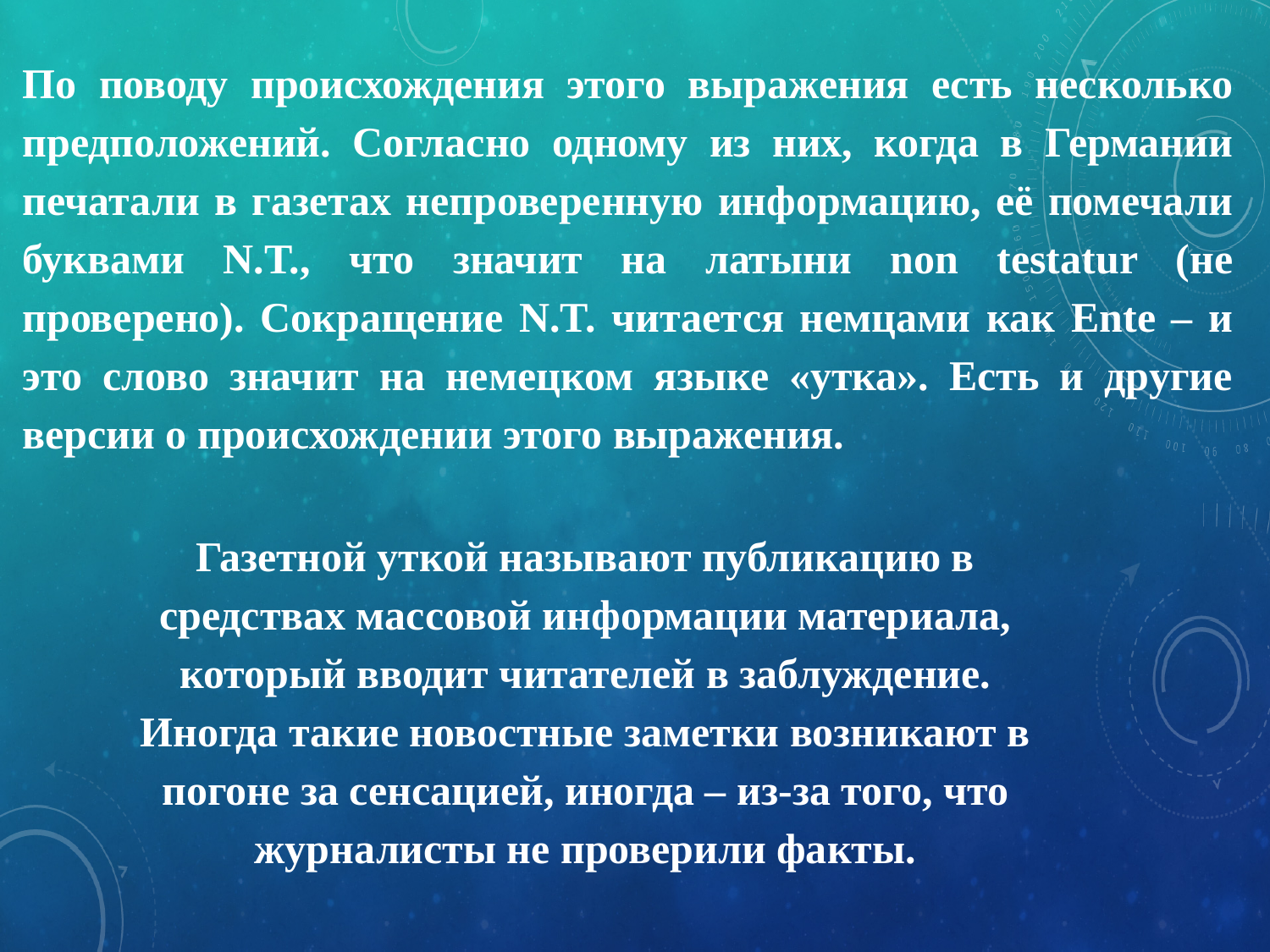

По поводу происхождения этого выражения есть несколько предположений. Согласно одному из них, когда в Германии печатали в газетах непроверенную информацию, её помечали буквами N.T., что значит на латыни non testatur (не проверено). Сокращение N.T. читается немцами как Ente – и это слово значит на немецком языке «утка». Есть и другие версии о происхождении этого выражения.
Газетной уткой называют публикацию в средствах массовой информации материала, который вводит читателей в заблуждение. Иногда такие новостные заметки возникают в погоне за сенсацией, иногда – из-за того, что журналисты не проверили факты.